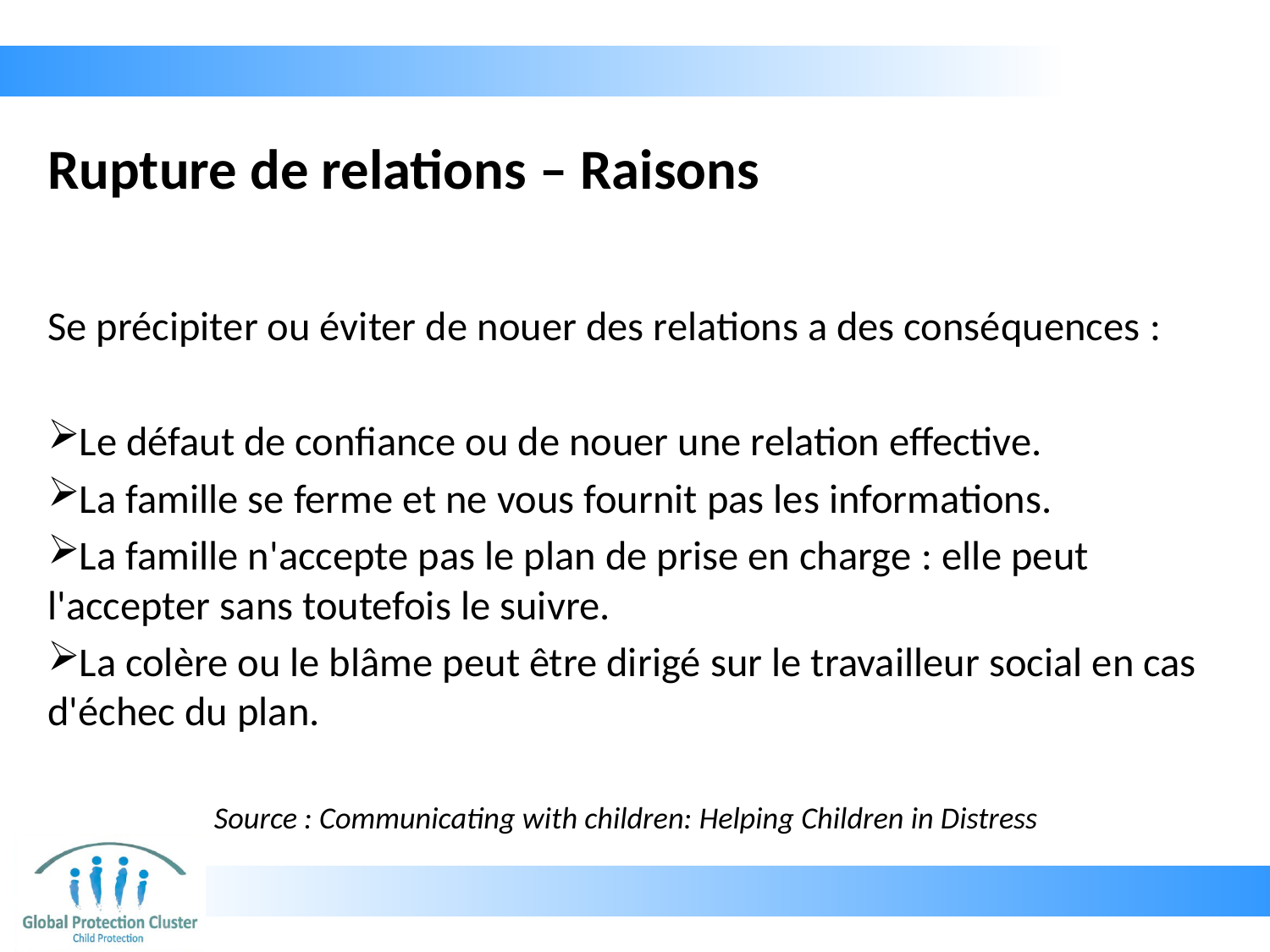

# Rupture de relations – Raisons

Se précipiter ou éviter de nouer des relations a des conséquences :

Le défaut de confiance ou de nouer une relation effective.
La famille se ferme et ne vous fournit pas les informations.
La famille n'accepte pas le plan de prise en charge : elle peut l'accepter sans toutefois le suivre.
La colère ou le blâme peut être dirigé sur le travailleur social en cas d'échec du plan.

Source : Communicating with children: Helping Children in Distress